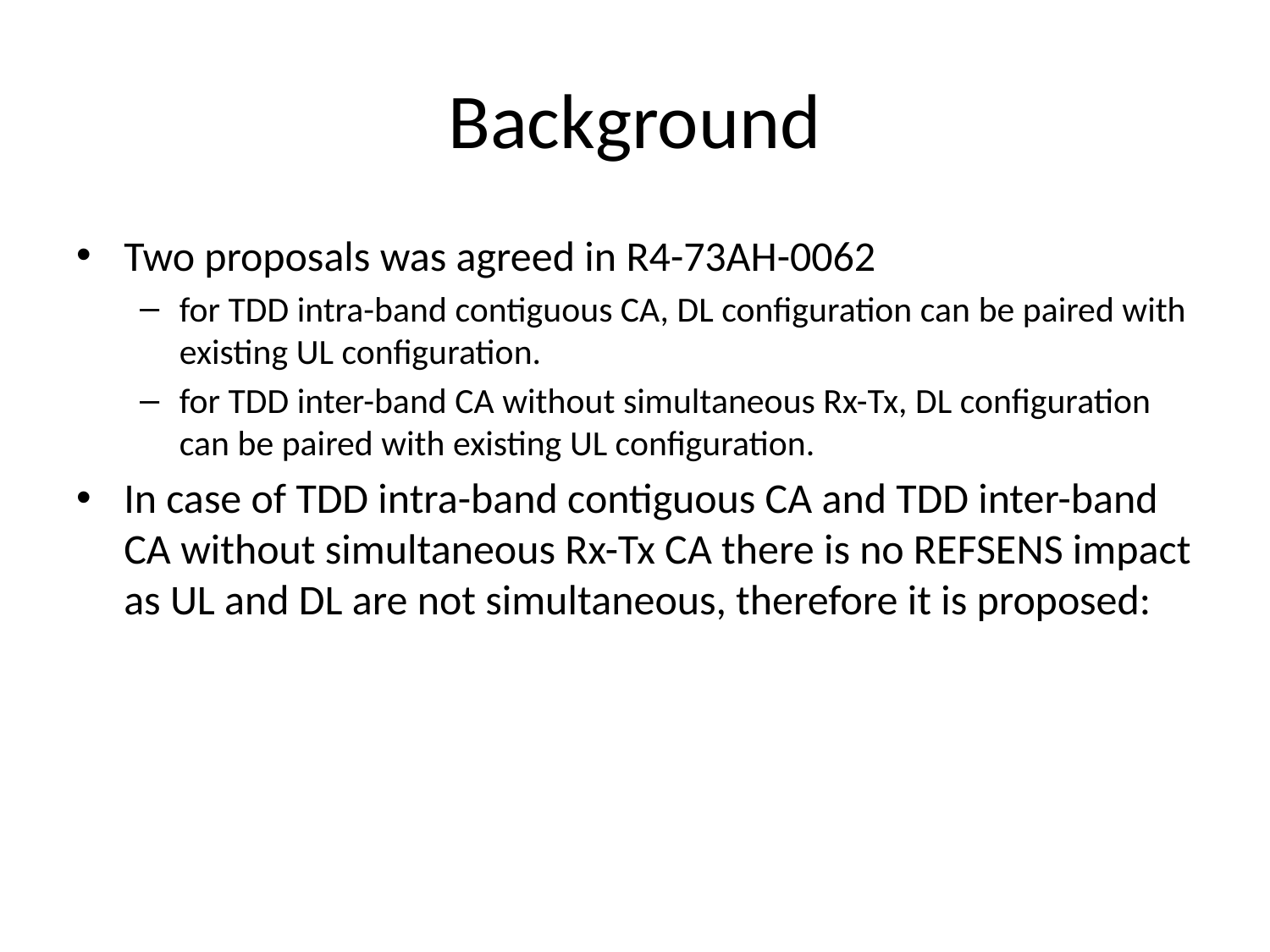

# Background
Two proposals was agreed in R4-73AH-0062
for TDD intra-band contiguous CA, DL configuration can be paired with existing UL configuration.
for TDD inter-band CA without simultaneous Rx-Tx, DL configuration can be paired with existing UL configuration.
In case of TDD intra-band contiguous CA and TDD inter-band CA without simultaneous Rx-Tx CA there is no REFSENS impact as UL and DL are not simultaneous, therefore it is proposed: